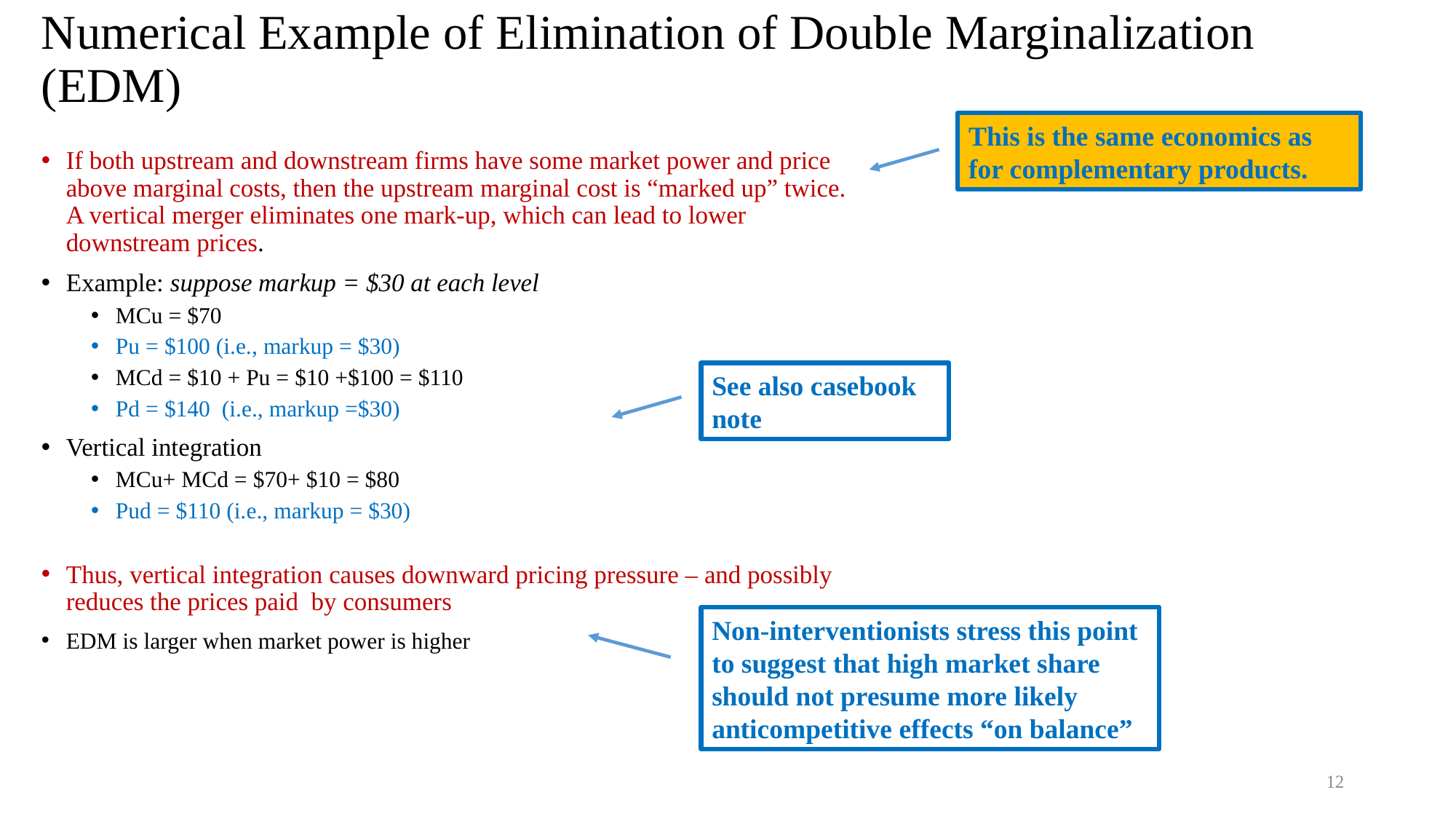

# Numerical Example of Elimination of Double Marginalization (EDM)
This is the same economics as for complementary products.
If both upstream and downstream firms have some market power and price above marginal costs, then the upstream marginal cost is “marked up” twice. A vertical merger eliminates one mark-up, which can lead to lower downstream prices.
Example: suppose markup = $30 at each level
MCu = $70
Pu = $100 (i.e., markup = $30)
MCd = $10 + Pu = $10 +$100 = $110
Pd = $140  (i.e., markup =$30)
Vertical integration
MCu+ MCd = $70+ $10 = $80
Pud = $110 (i.e., markup = $30)
Thus, vertical integration causes downward pricing pressure – and possibly reduces the prices paid  by consumers
EDM is larger when market power is higher
See also casebook note
Non-interventionists stress this point to suggest that high market share should not presume more likely anticompetitive effects “on balance”
12